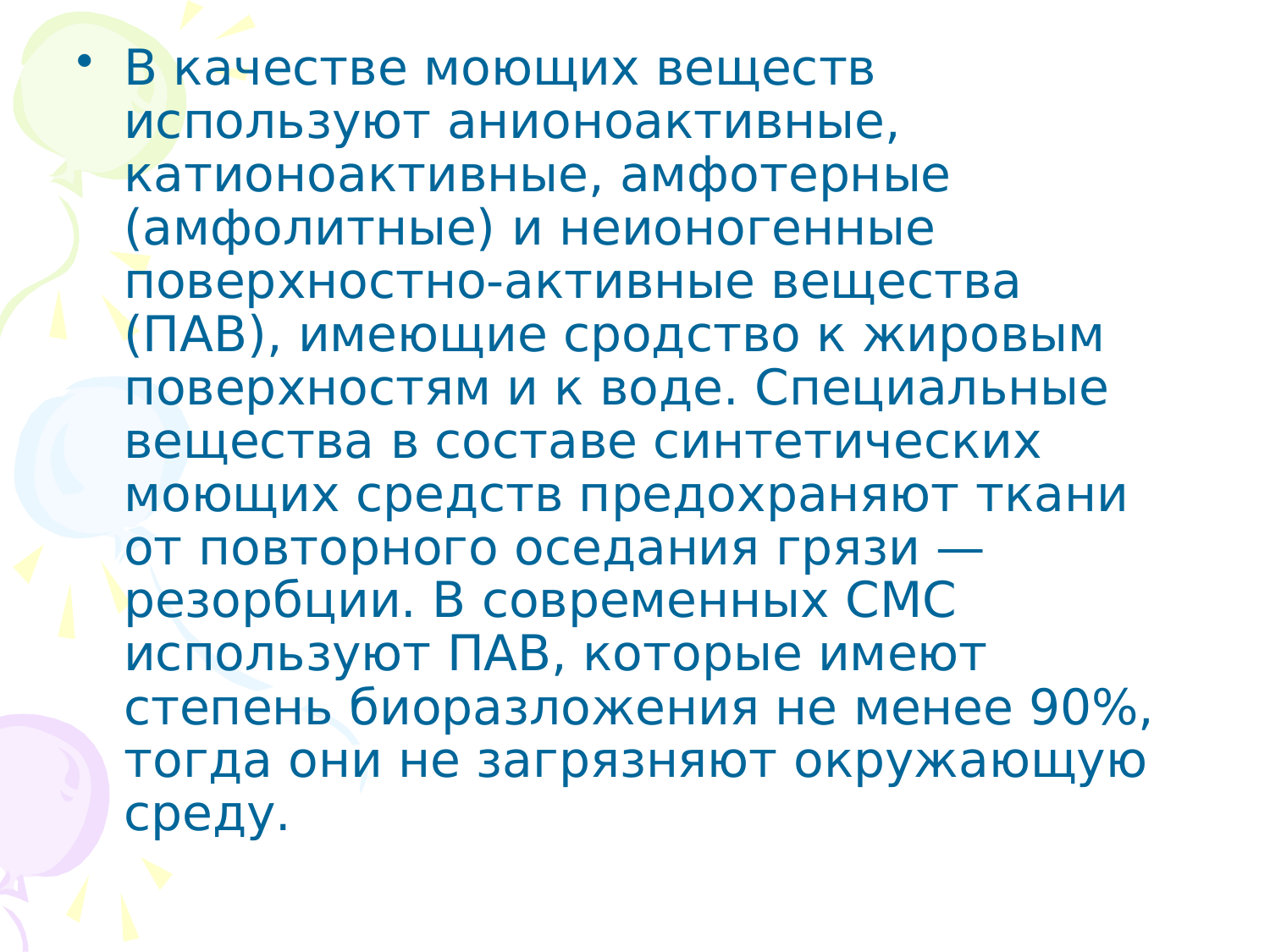

В качестве моющих веществ используют анионоактивные, катионоактивные, амфотерные (амфолитные) и неионогенные поверхностно-активные вещества (ПАВ), имеющие сродство к жировым поверхностям и к воде. Специальные вещества в составе синтетических моющих средств предохраняют ткани от повторного оседания грязи — резорбции. В современных СМС используют ПАВ, которые имеют степень биоразложения не менее 90%, тогда они не загрязняют окружающую среду.